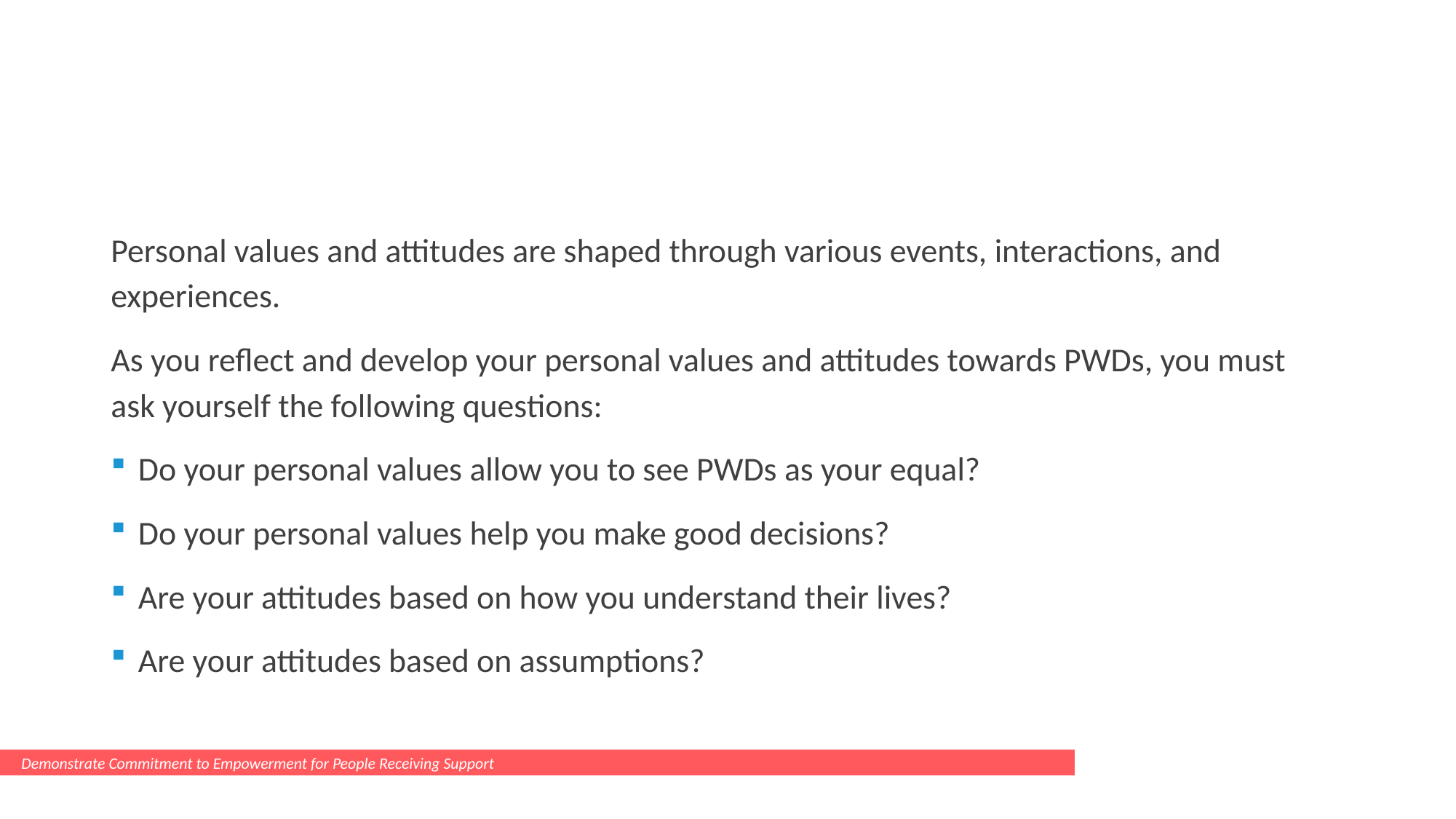

#
Personal values and attitudes are shaped through various events, interactions, and experiences.
As you reflect and develop your personal values and attitudes towards PWDs, you must ask yourself the following questions:
Do your personal values allow you to see PWDs as your equal?
Do your personal values help you make good decisions?
Are your attitudes based on how you understand their lives?
Are your attitudes based on assumptions?
Demonstrate Commitment to Empowerment for People Receiving Support